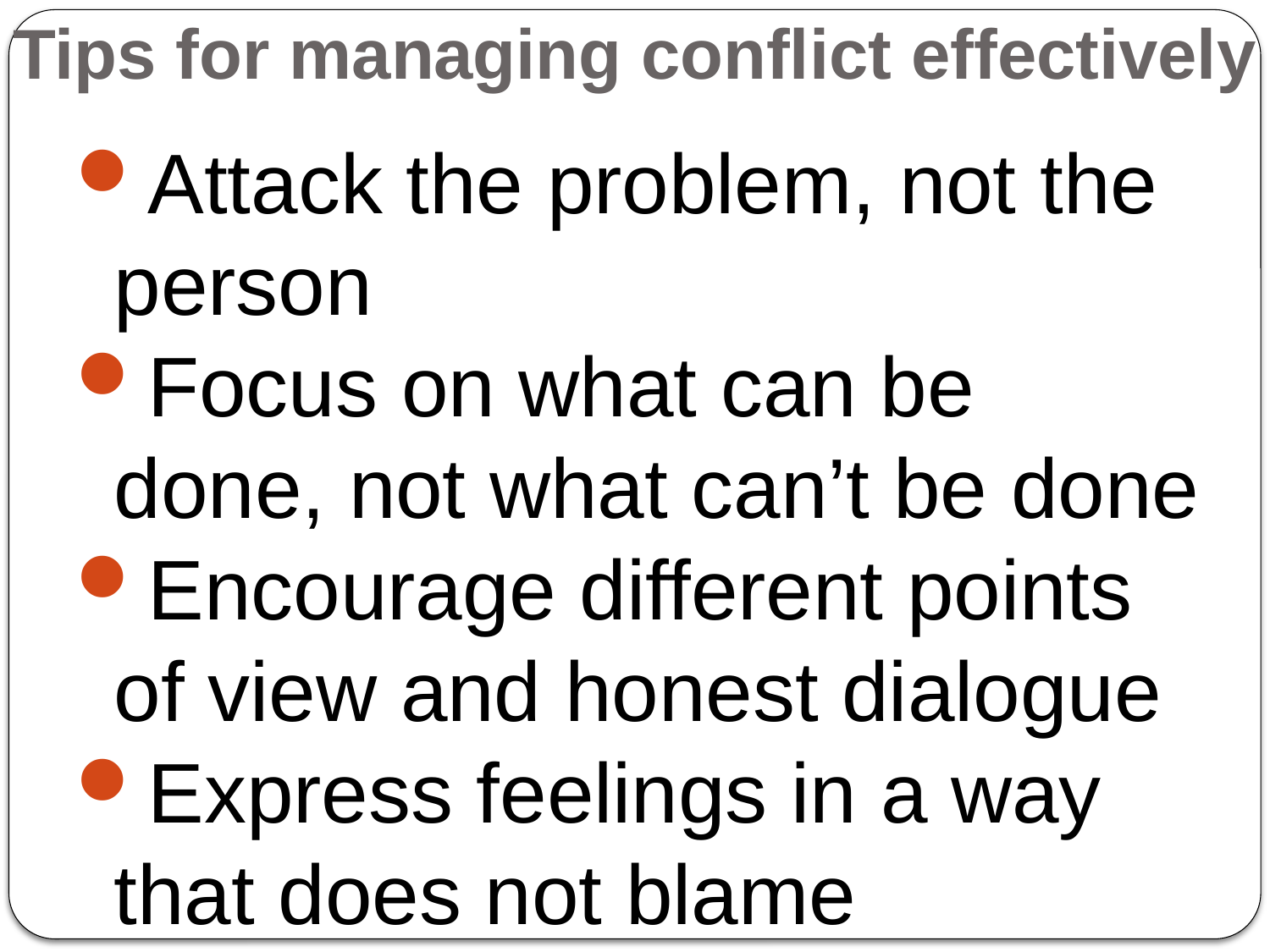

# Tips for managing conflict effectively
Attack the problem, not the person
Focus on what can be done, not what can’t be done
Encourage different points of view and honest dialogue
Express feelings in a way that does not blame
Be willing to forgive
42